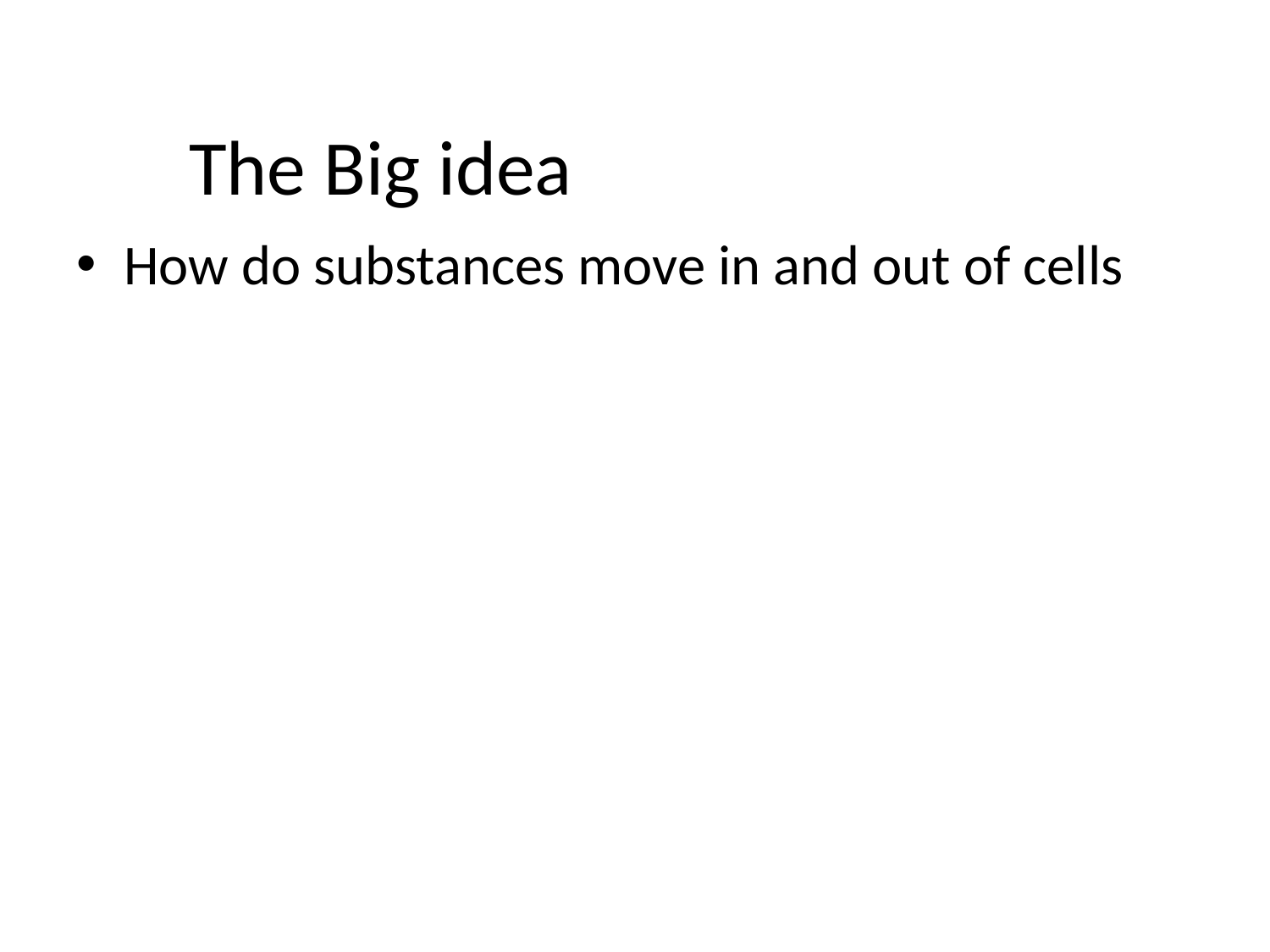

# The Big idea
How do substances move in and out of cells